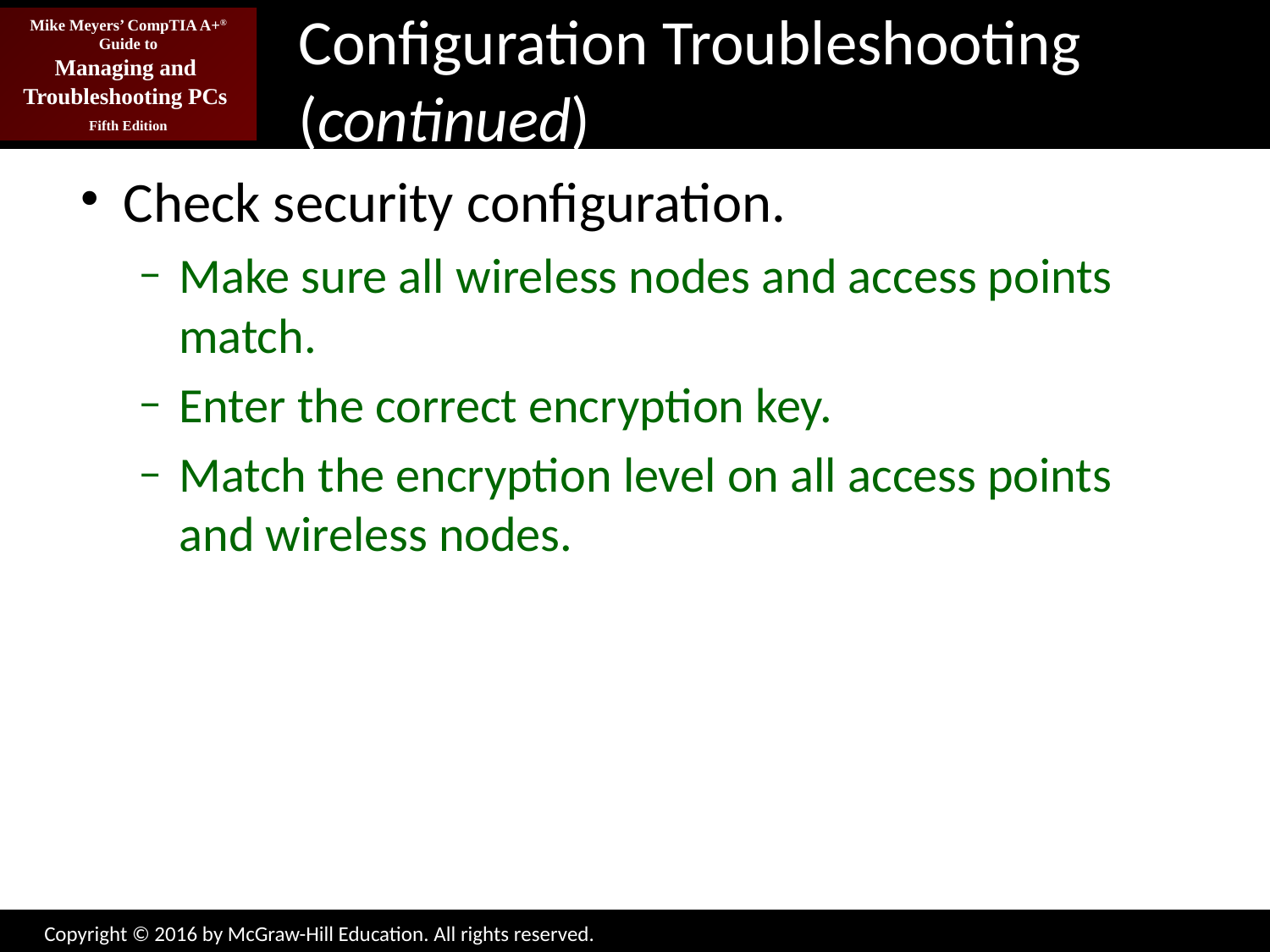

# Configuration Troubleshooting (continued)
Check security configuration.
Make sure all wireless nodes and access points match.
Enter the correct encryption key.
Match the encryption level on all access points and wireless nodes.